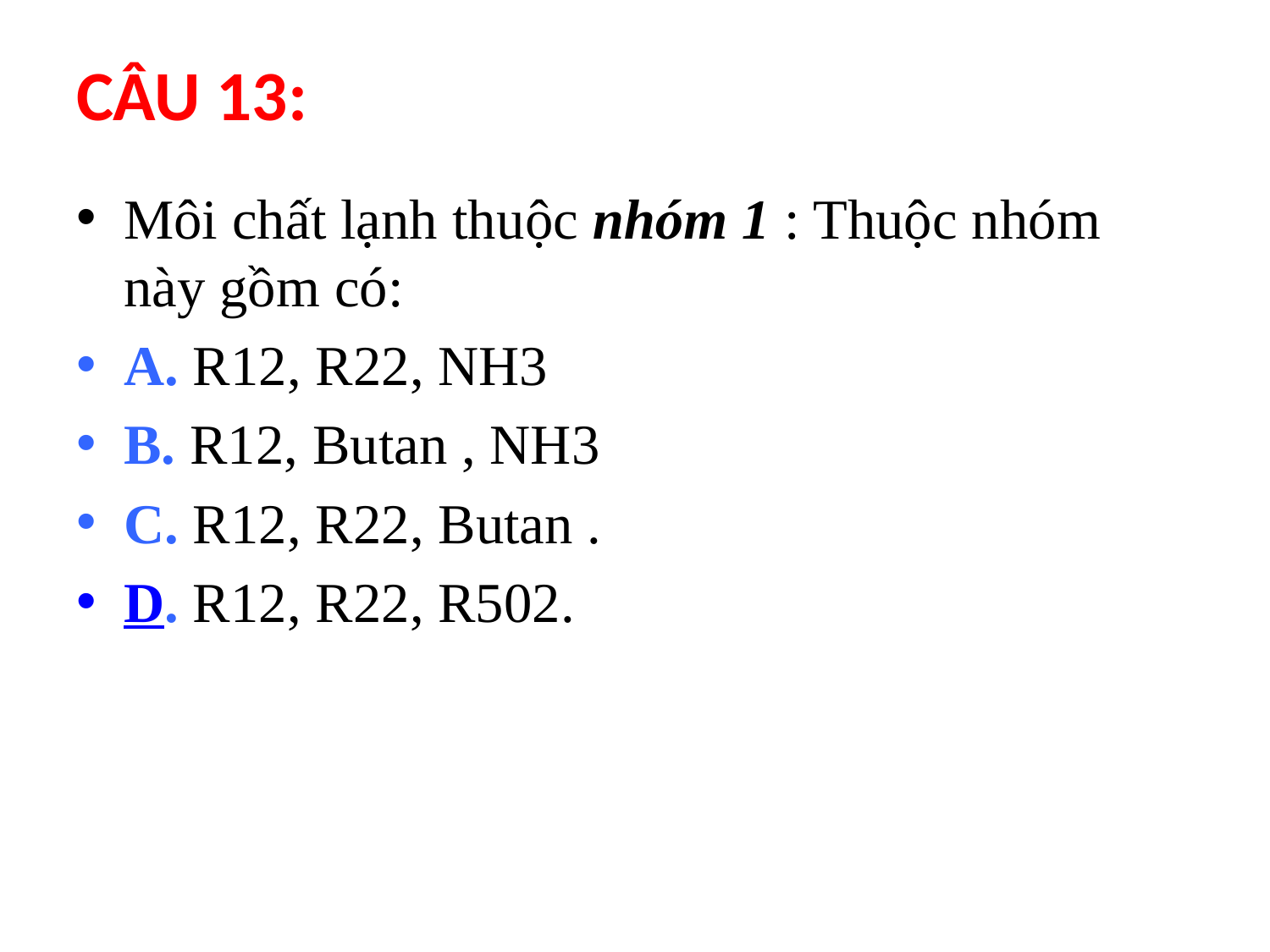

# CÂU 13:
Môi chất lạnh thuộc nhóm 1 : Thuộc nhóm này gồm có:
A. R12, R22, NH3
B. R12, Butan , NH3
C. R12, R22, Butan .
D. R12, R22, R502.